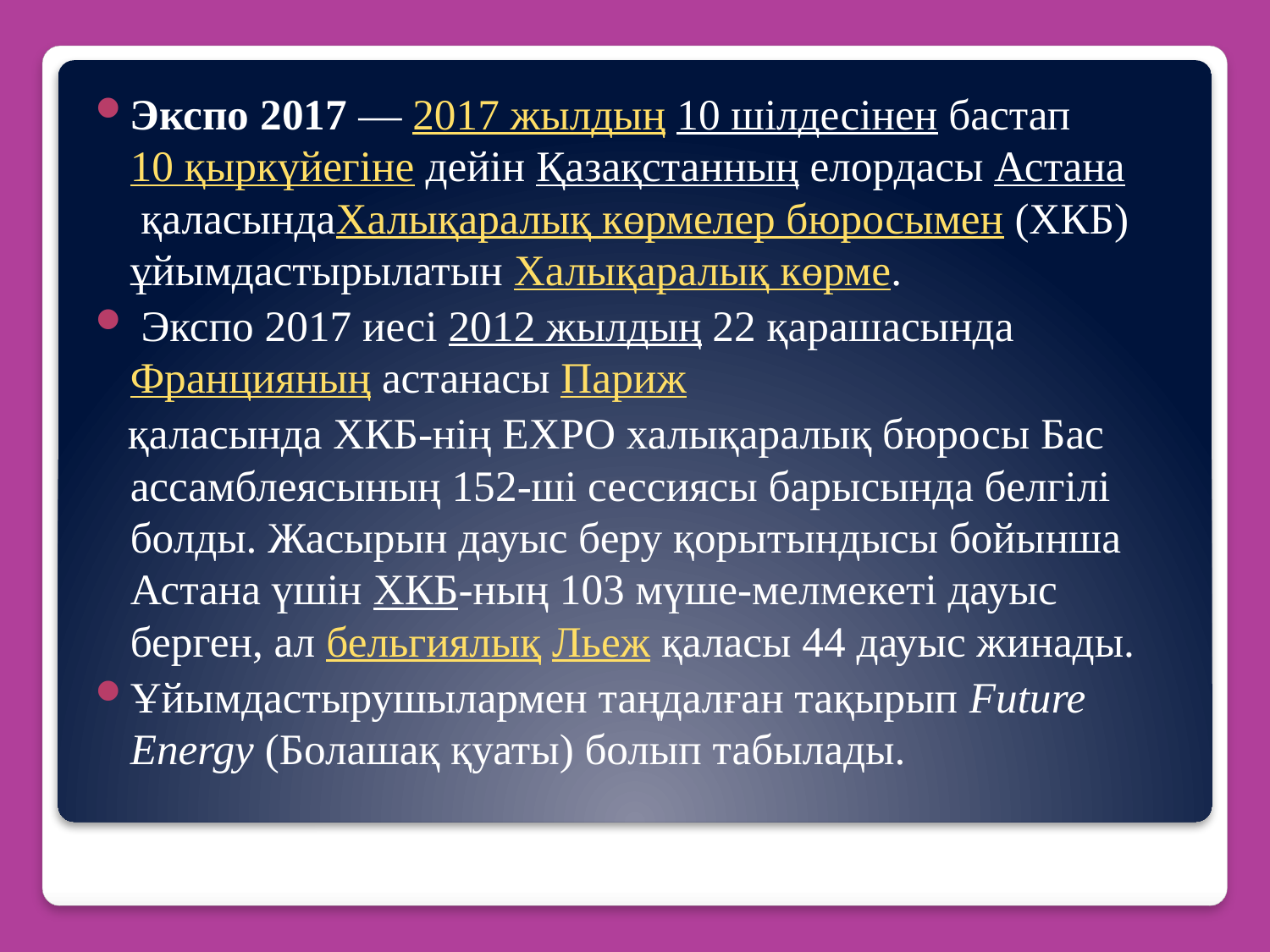

Экспо 2017 — 2017 жылдың 10 шілдесінен бастап 10 қыркүйегіне дейін Қазақстанның елордасы Астана қаласындаХалықаралық көрмелер бюросымен (ХКБ) ұйымдастырылатын Халықаралық көрме.
 Экспо 2017 иесі 2012 жылдың 22 қарашасында Францияның астанасы Париж
   қаласында ХКБ-нің EXPO халықаралық бюросы Бас ассамблеясының 152-ші сессиясы барысында белгілі болды. Жасырын дауыс беру қорытындысы бойынша Астана үшін ХКБ-ның 103 мүше-мелмекеті дауыс берген, ал бельгиялық Льеж қаласы 44 дауыс жинады.
Ұйымдастырушылармен таңдалған тақырып Future Energy (Болашақ қуаты) болып табылады.